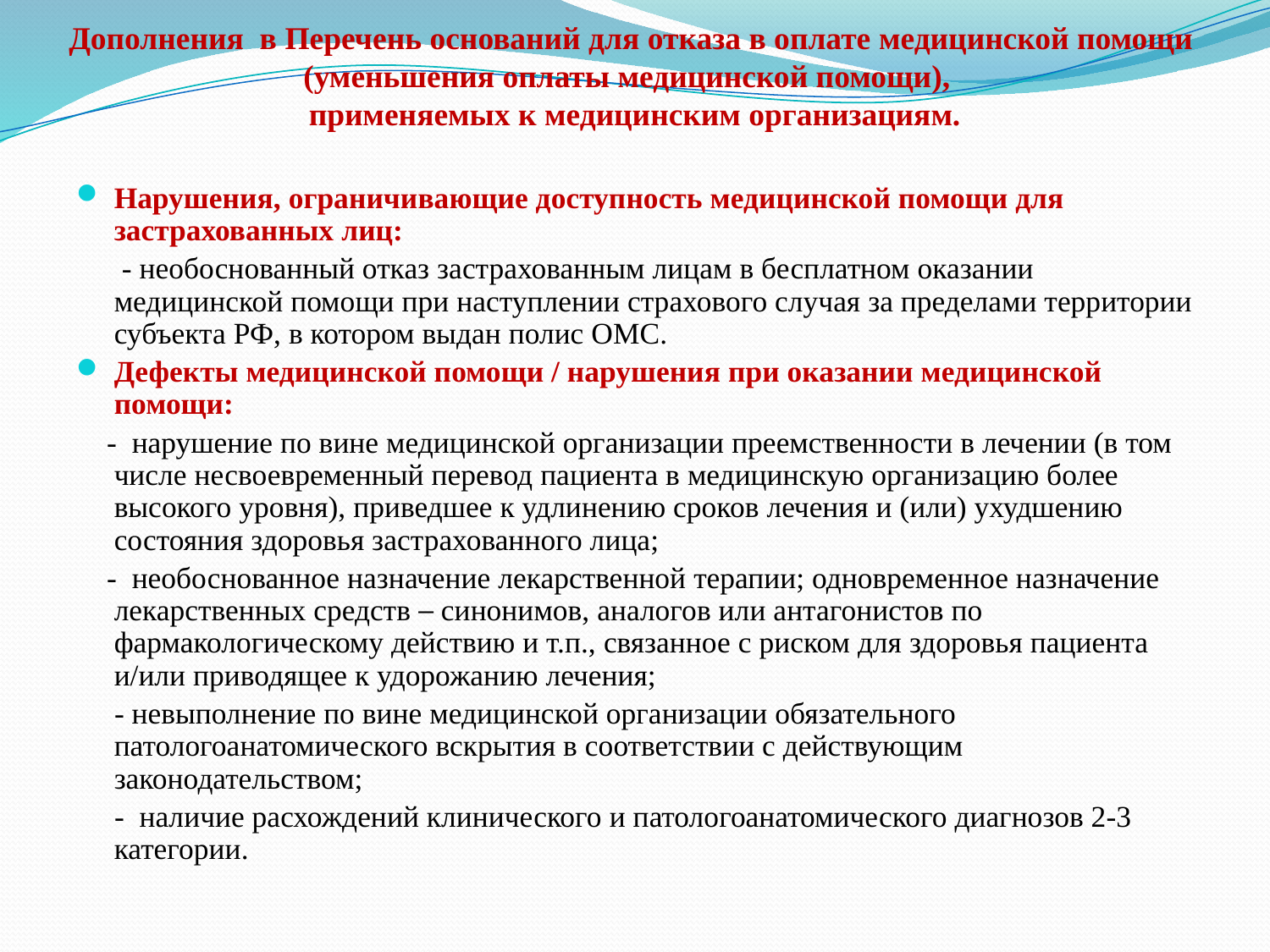

# Дополнения  в Перечень оснований для отказа в оплате медицинской помощи (уменьшения оплаты медицинской помощи), применяемых к медицинским организациям.
Нарушения, ограничивающие доступность медицинской помощи для застрахованных лиц:
      - необоснованный отказ застрахованным лицам в бесплатном оказании медицинской помощи при наступлении страхового случая за пределами территории субъекта РФ, в котором выдан полис ОМС.
Дефекты медицинской помощи / нарушения при оказании медицинской помощи:
    -  нарушение по вине медицинской организации преемственности в лечении (в том числе несвоевременный перевод пациента в медицинскую организацию более высокого уровня), приведшее к удлинению сроков лечения и (или) ухудшению состояния здоровья застрахованного лица;
    -  необоснованное назначение лекарственной терапии; одновременное назначение лекарственных средств – синонимов, аналогов или антагонистов по фармакологическому действию и т.п., связанное с риском для здоровья пациента и/или приводящее к удорожанию лечения;
     - невыполнение по вине медицинской организации обязательного патологоанатомического вскрытия в соответствии с действующим законодательством;
     -  наличие расхождений клинического и патологоанатомического диагнозов 2-3 категории.